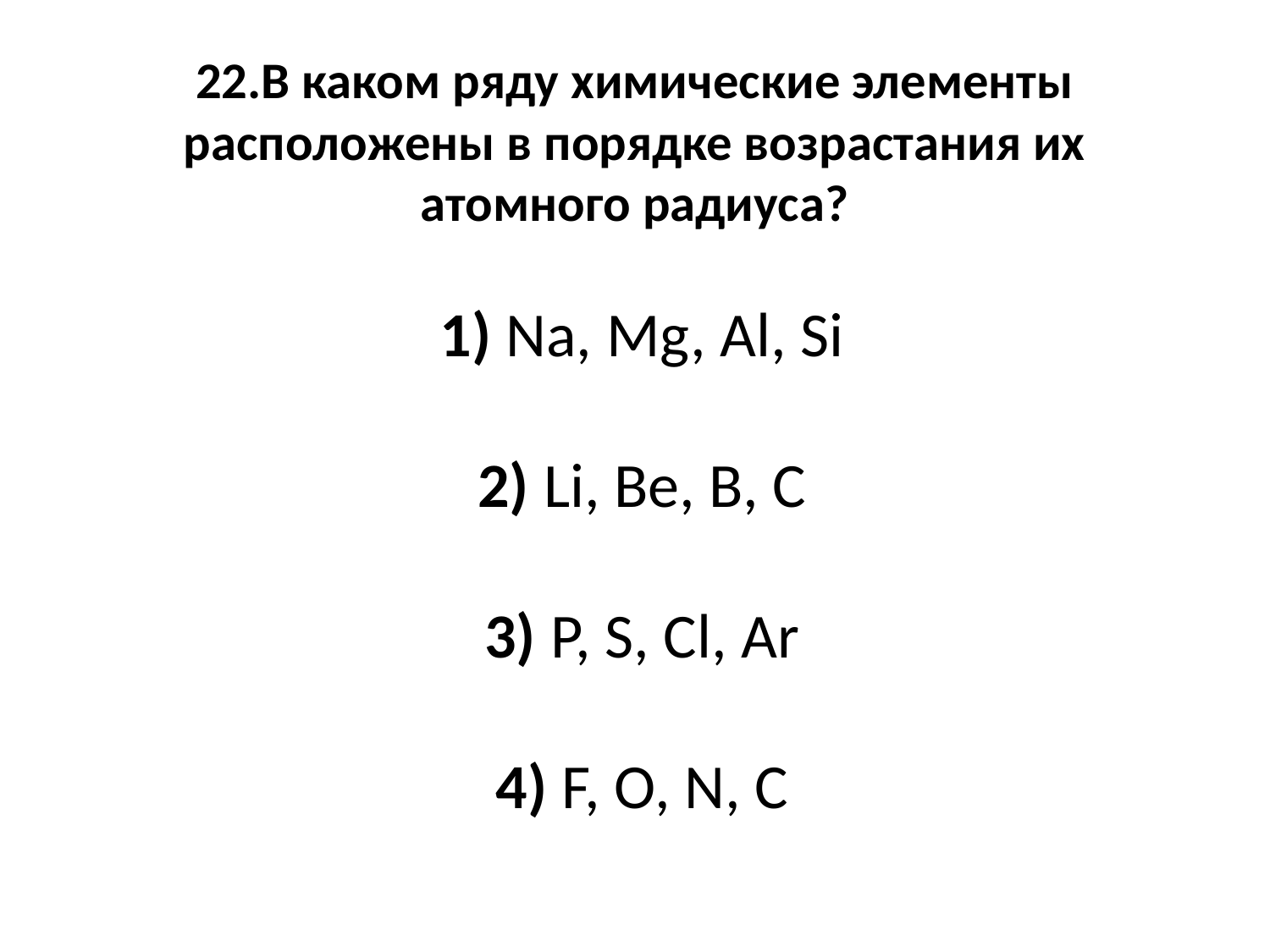

# 22.В каком ряду химические элементы расположены в порядке возрастания их атомного радиуса?     1) Na, Mg, Al, Si     2) Li, Be, B, C     3) P, S, Cl, Ar     4) F, O, N, C